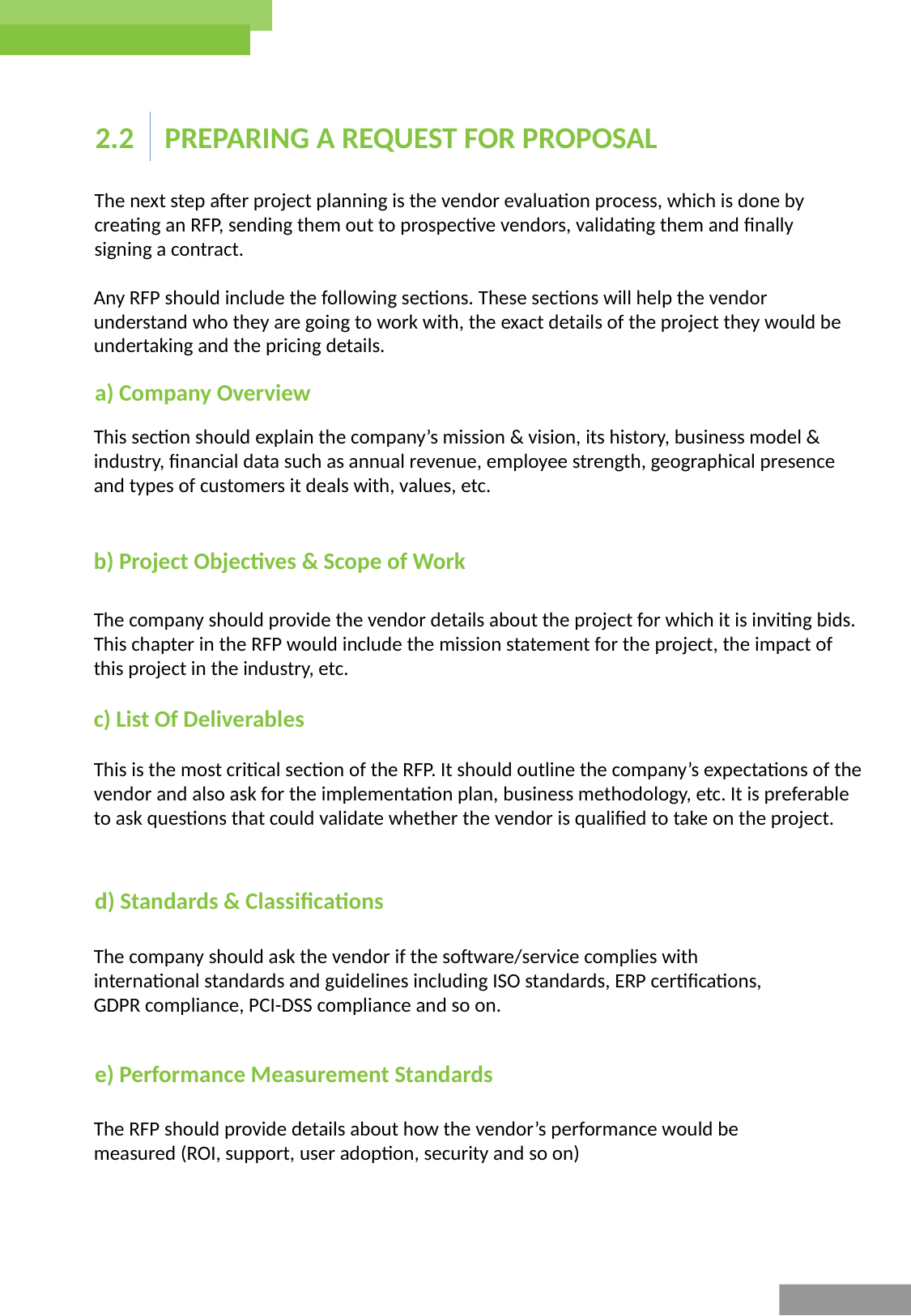

2.2
PREPARING A REQUEST FOR PROPOSAL

Any RFP should include the following sections. These sections will help the vendor understand who they are going to work with, the exact details of the project they would be undertaking and the pricing details.

The next step after project planning is the vendor evaluation process, which is done by creating an RFP, sending them out to prospective vendors, validating them and finally signing a contract.
a) Company Overview
This section should explain the company’s mission & vision, its history, business model & industry, financial data such as annual revenue, employee strength, geographical presence and types of customers it deals with, values, etc.
b) Project Objectives & Scope of Work
The company should provide the vendor details about the project for which it is inviting bids.  This chapter in the RFP would include the mission statement for the project, the impact of this project in the industry, etc.
c) List Of Deliverables

This is the most critical section of the RFP. It should outline the company’s expectations of the vendor and also ask for the implementation plan, business methodology, etc. It is preferable to ask questions that could validate whether the vendor is qualified to take on the project.
d) Standards & Classifications

The company should ask the vendor if the software/service complies with international standards and guidelines including ISO standards, ERP certifications, GDPR compliance, PCI-DSS compliance and so on.
e) Performance Measurement Standards

The RFP should provide details about how the vendor’s performance would be measured (ROI, support, user adoption, security and so on)